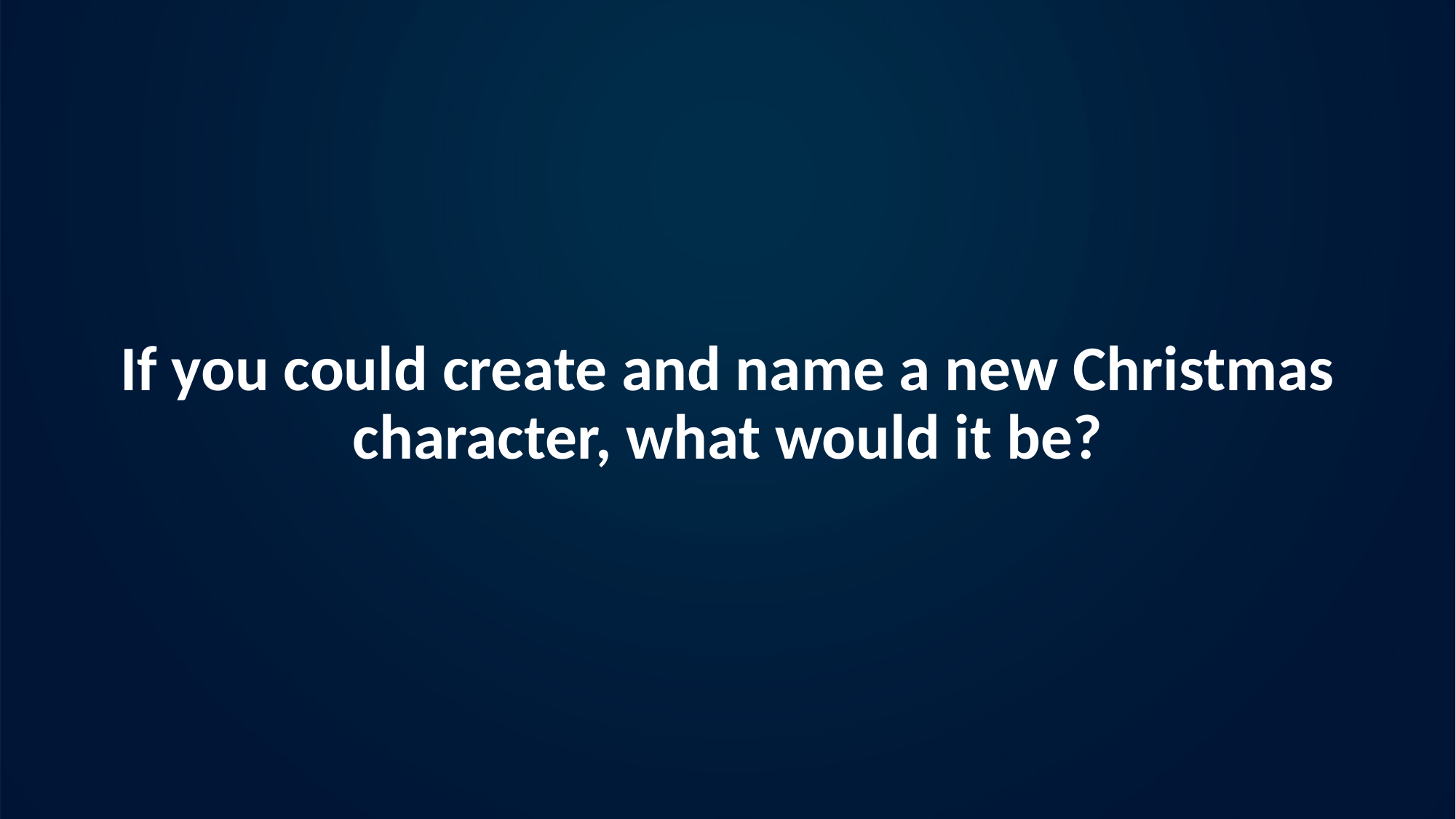

# If you could create and name a new Christmas character, what would it be?